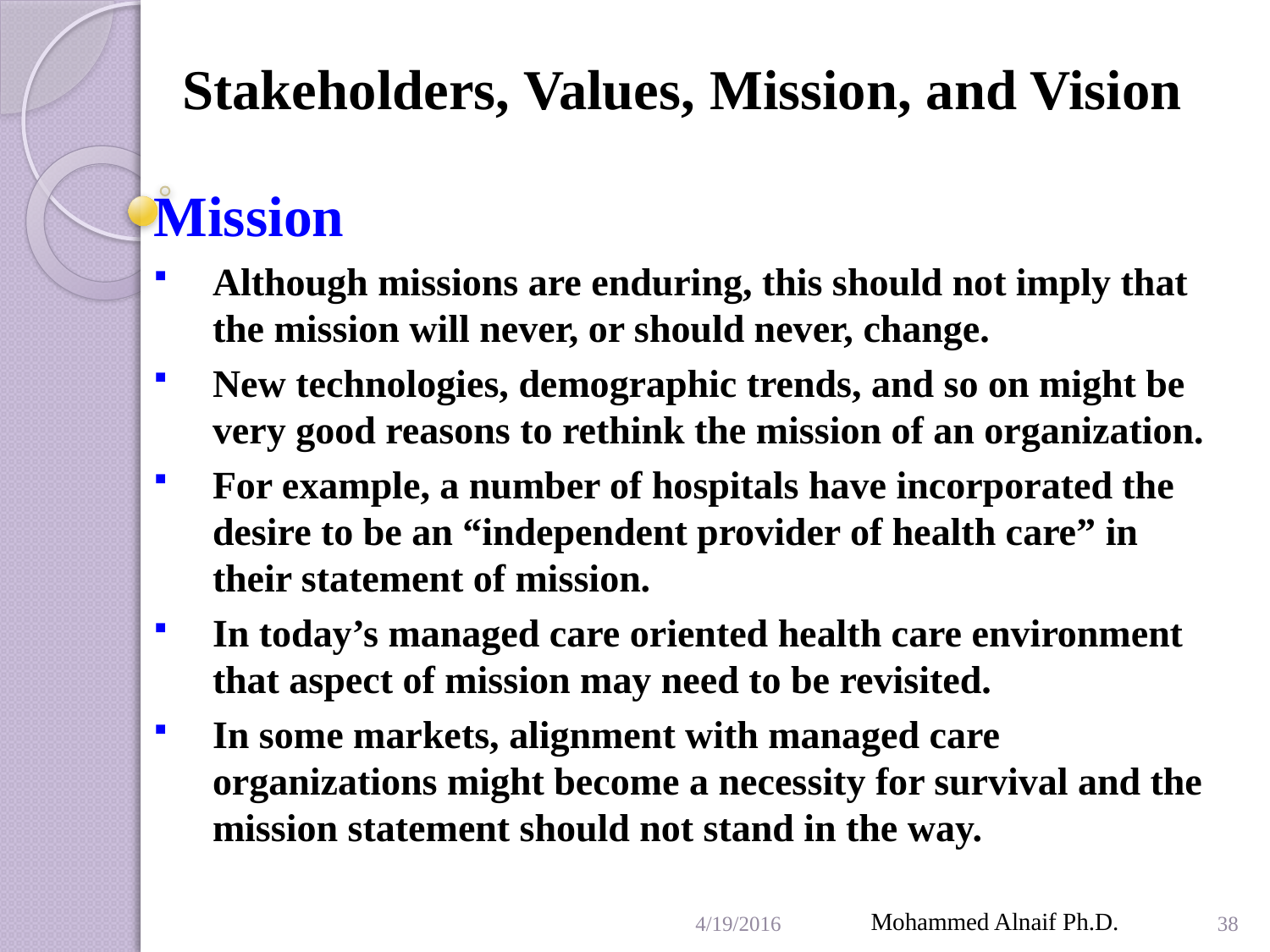

# Stakeholders, Values, Mission, and Vision
Mission
Although missions are enduring, this should not imply that the mission will never, or should never, change.
New technologies, demographic trends, and so on might be very good reasons to rethink the mission of an organization.
For example, a number of hospitals have incorporated the desire to be an “independent provider of health care” in their statement of mission.
In today’s managed care oriented health care environment that aspect of mission may need to be revisited.
In some markets, alignment with managed care organizations might become a necessity for survival and the mission statement should not stand in the way.
4/19/2016
Mohammed Alnaif Ph.D.
38